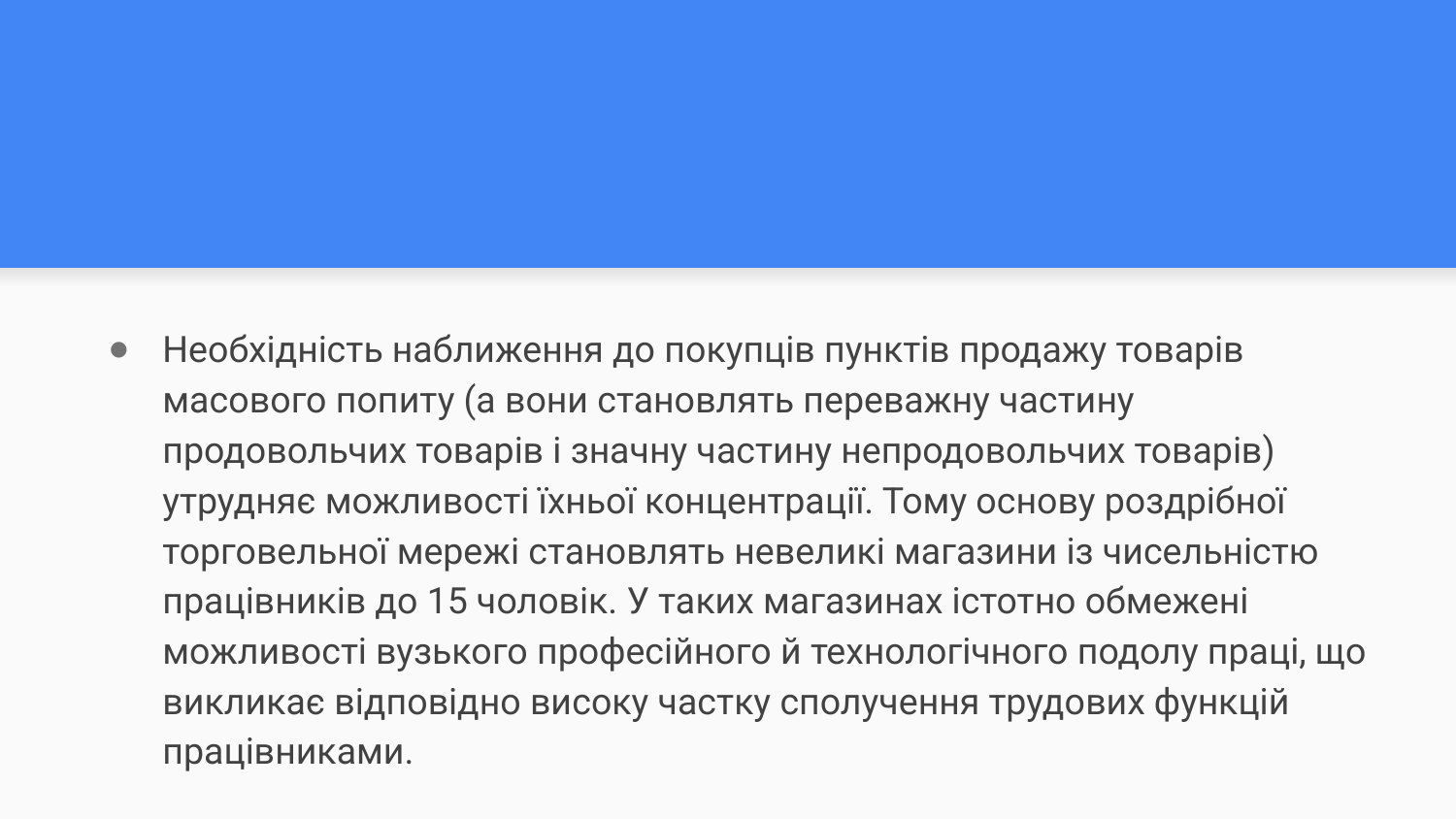

#
Необхідність наближення до покупців пунктів продажу товарів масового попиту (а вони становлять переважну частину продовольчих товарів і значну частину непродовольчих товарів) утрудняє можливості їхньої концентрації. Тому основу роздрібної торговельної мережі становлять невеликі магазини із чисельністю працівників до 15 чоловік. У таких магазинах істотно обмежені можливості вузького професійного й технологічного подолу праці, що викликає відповідно високу частку сполучення трудових функцій працівниками.